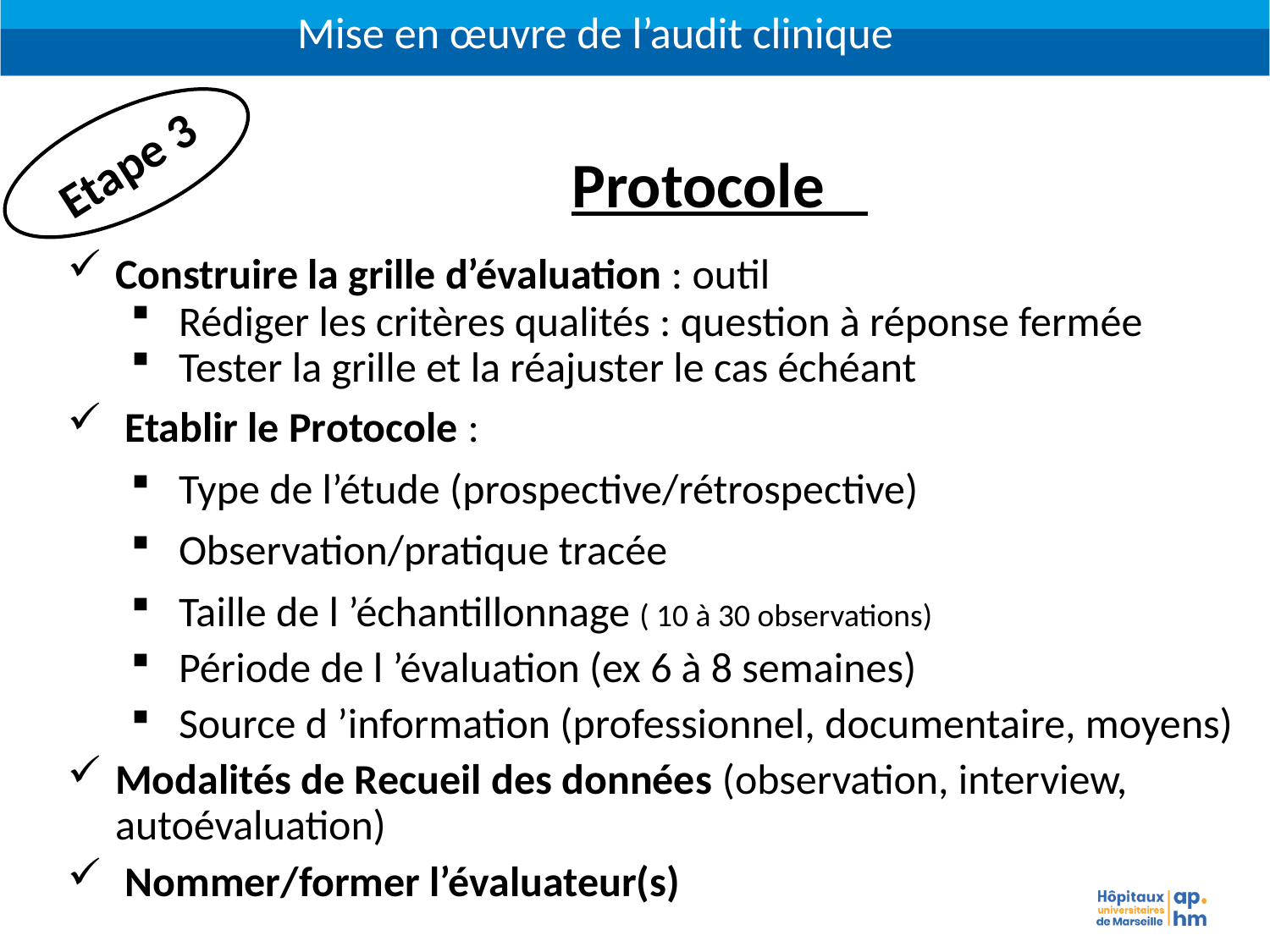

Mise en œuvre de l’audit clinique

Protocole
Construire la grille d’évaluation : outil
Rédiger les critères qualités : question à réponse fermée
Tester la grille et la réajuster le cas échéant
 Etablir le Protocole :
Type de l’étude (prospective/rétrospective)
Observation/pratique tracée
Taille de l ’échantillonnage ( 10 à 30 observations)
Période de l ’évaluation (ex 6 à 8 semaines)
Source d ’information (professionnel, documentaire, moyens)
Modalités de Recueil des données (observation, interview, autoévaluation)
 Nommer/former l’évaluateur(s)

Etape 3